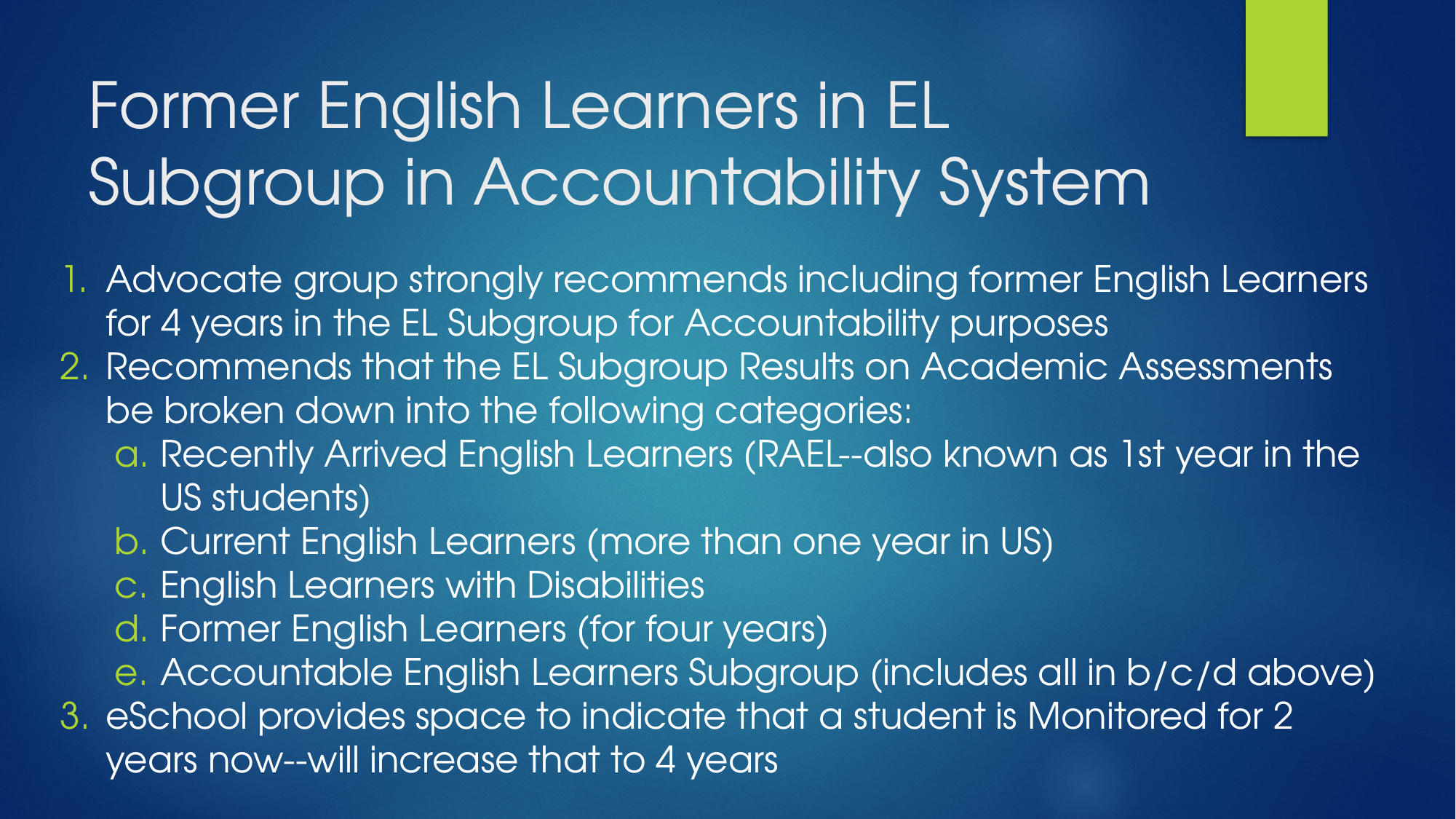

# Former English Learners in EL Subgroup in Accountability System
Advocate group strongly recommends including former English Learners for 4 years in the EL Subgroup for Accountability purposes
Recommends that the EL Subgroup Results on Academic Assessments be broken down into the following categories:
Recently Arrived English Learners (RAEL--also known as 1st year in the US students)
Current English Learners (more than one year in US)
English Learners with Disabilities
Former English Learners (for four years)
Accountable English Learners Subgroup (includes all in b/c/d above)
eSchool provides space to indicate that a student is Monitored for 2 years now--will increase that to 4 years